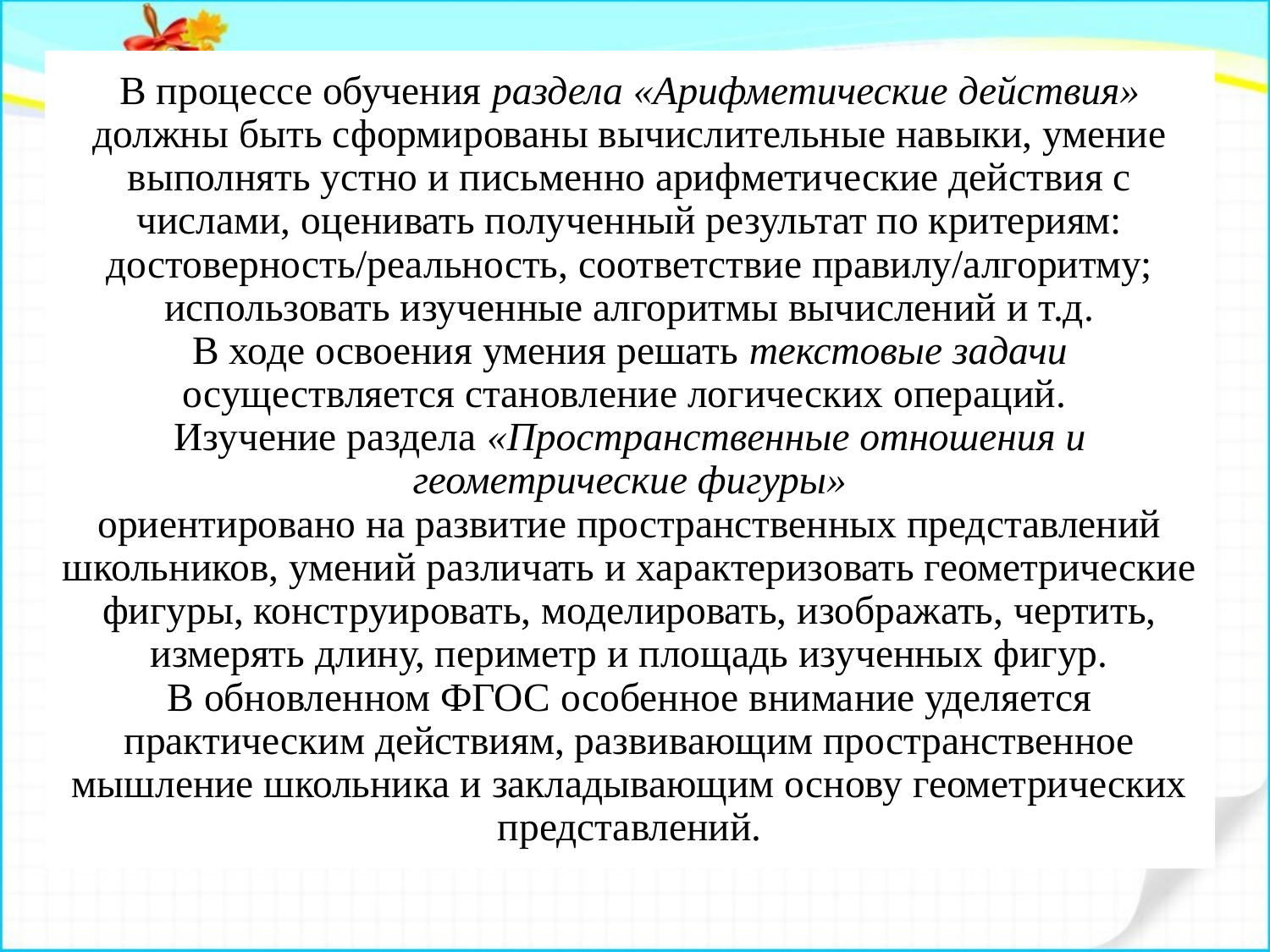

# В процессе обучения раздела «Арифметические действия» должны быть сформированы вычислительные навыки, умение выполнять устно и письменно арифметические действия с числами, оценивать полученный результат по критериям: достоверность/реальность, соответствие правилу/алгоритму; использовать изученные алгоритмы вычислений и т.д. В ходе освоения умения решать текстовые задачи осуществляется становление логических операций. Изучение раздела «Пространственные отношения и геометрические фигуры» ориентировано на развитие пространственных представлений школьников, умений различать и характеризовать геометрические фигуры, конструировать, моделировать, изображать, чертить, измерять длину, периметр и площадь изученных фигур. В обновленном ФГОС особенное внимание уделяется практическим действиям, развивающим пространственное мышление школьника и закладывающим основу геометрических представлений.